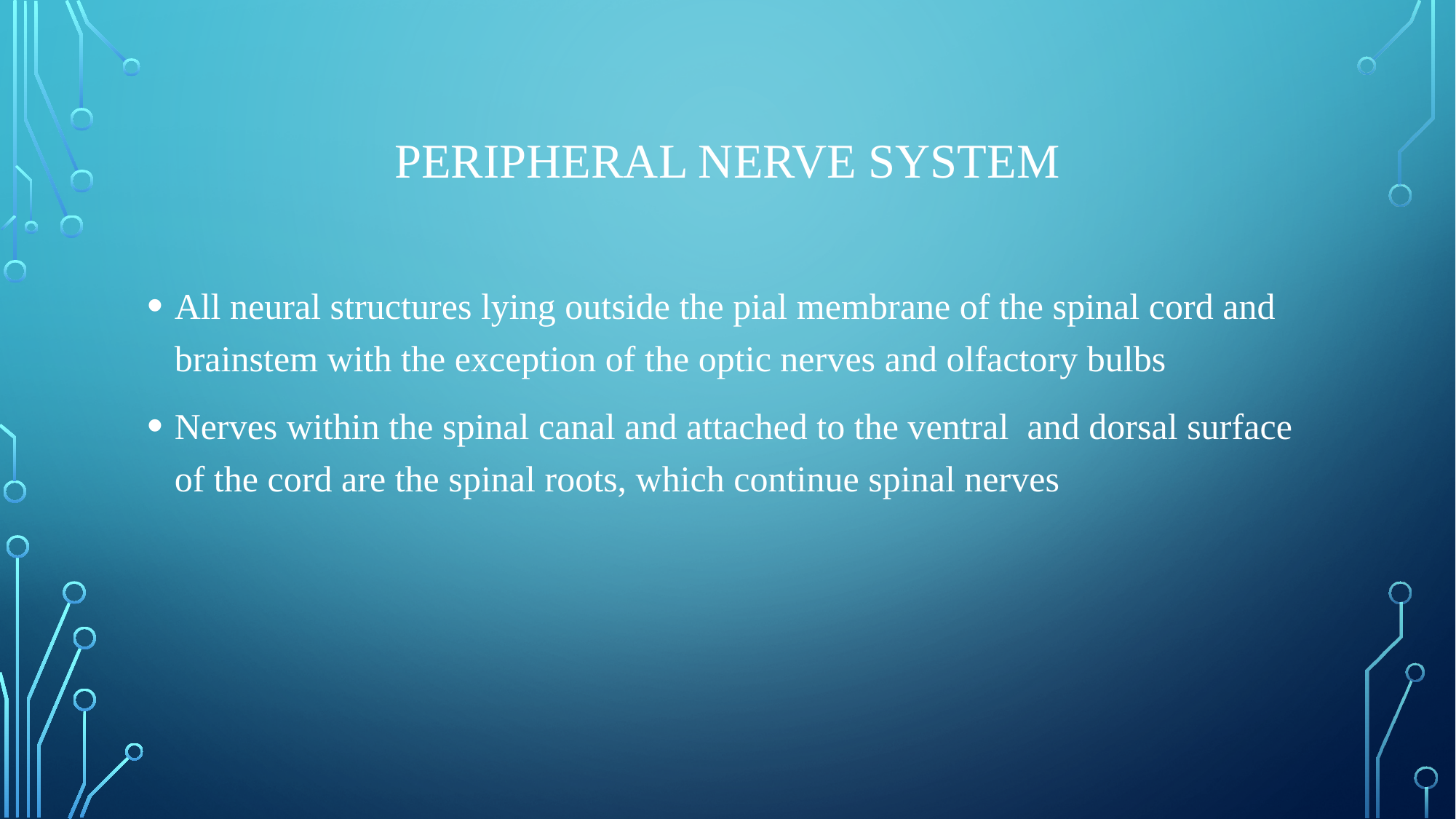

# Peripheral nerve system
All neural structures lying outside the pial membrane of the spinal cord and brainstem with the exception of the optic nerves and olfactory bulbs
Nerves within the spinal canal and attached to the ventral  and dorsal surface of the cord are the spinal roots, which continue spinal nerves